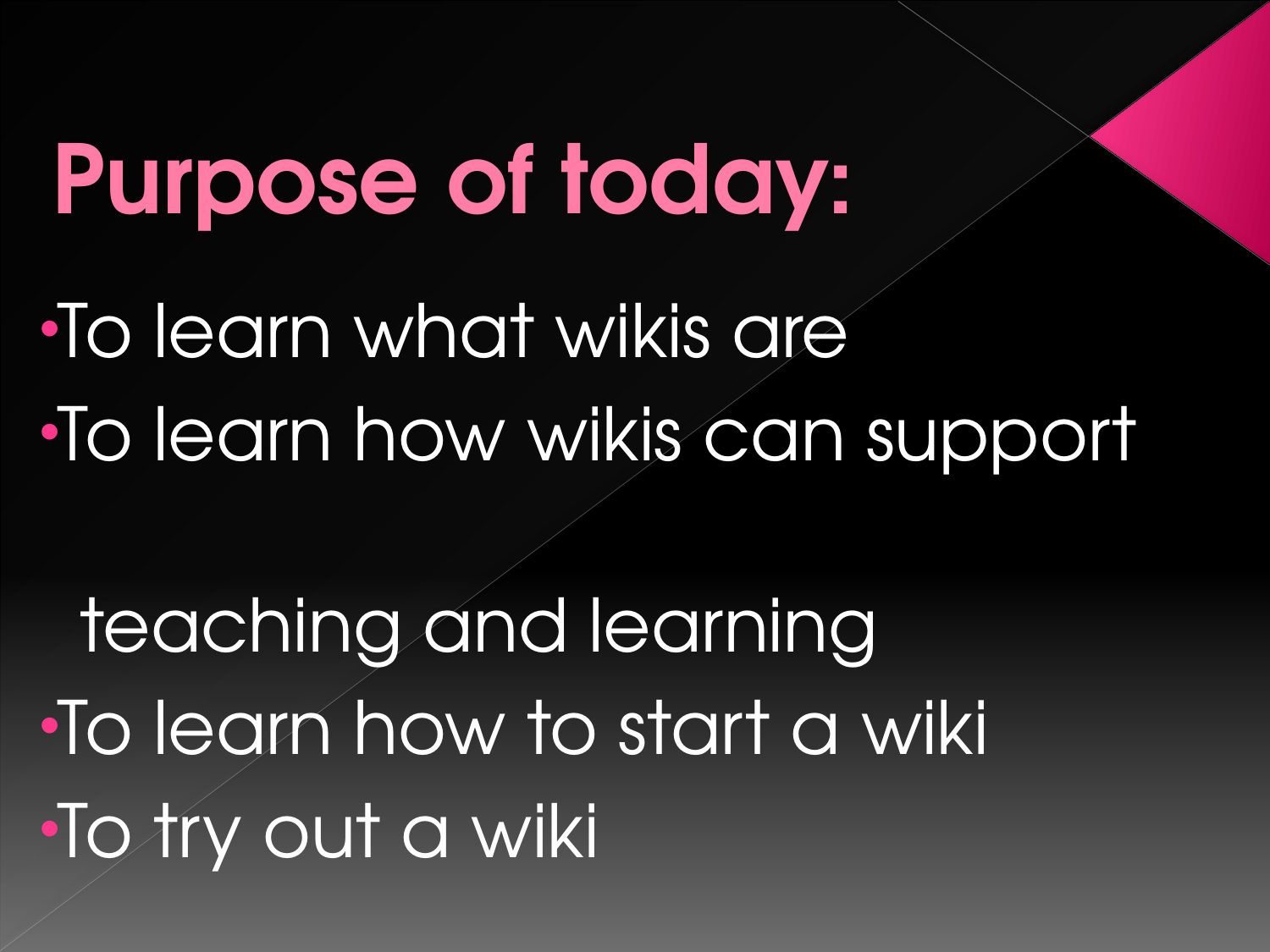

# Purpose of today:
To learn what wikis are
To learn how wikis can support
  teaching and learning
To learn how to start a wiki
To try out a wiki